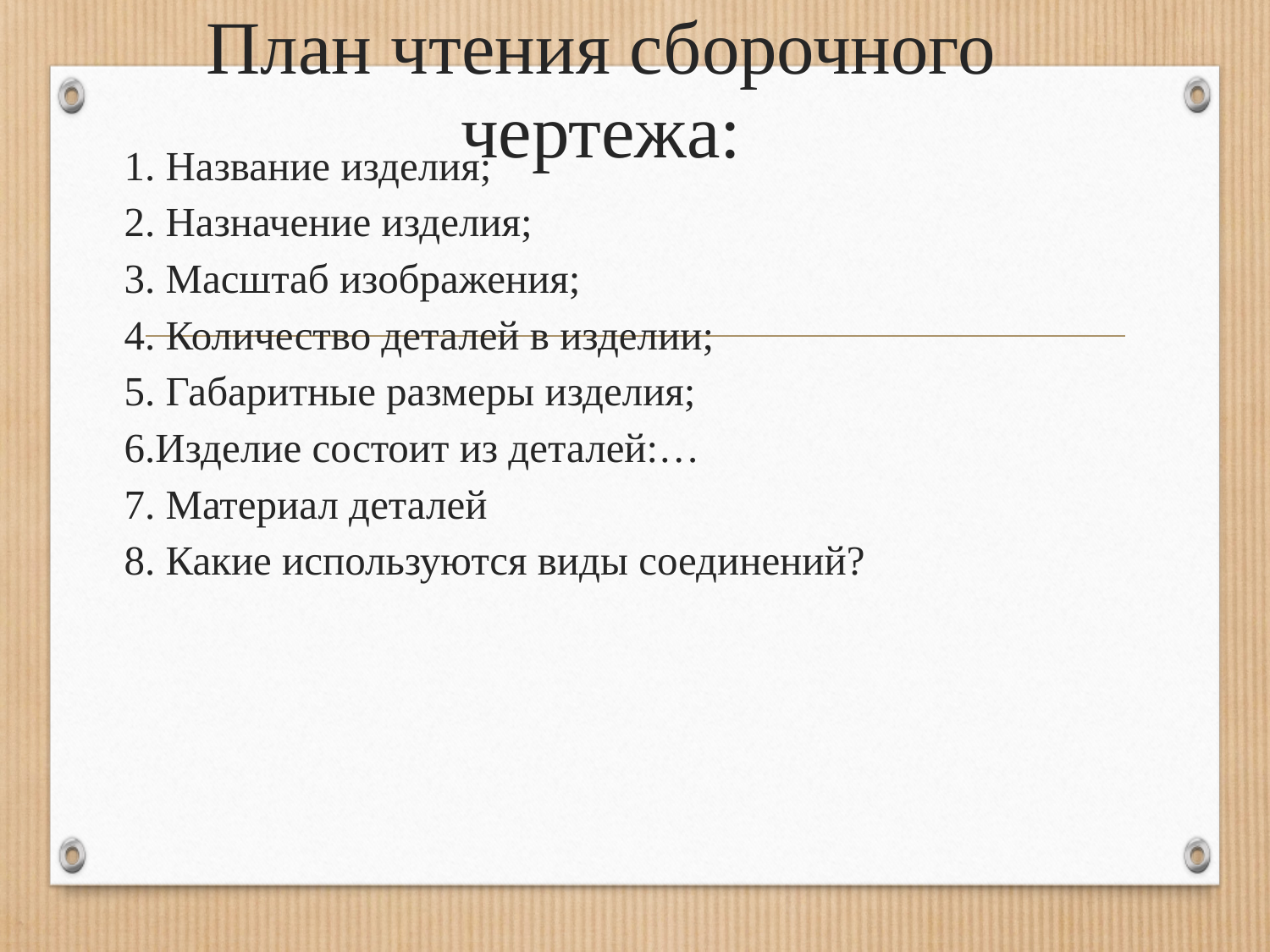

# План чтения сборочного чертежа:
1. Название изделия;
2. Назначение изделия;
3. Масштаб изображения;
4. Количество деталей в изделии;
5. Габаритные размеры изделия;
6.Изделие состоит из деталей:…
7. Материал деталей
8. Какие используются виды соединений?